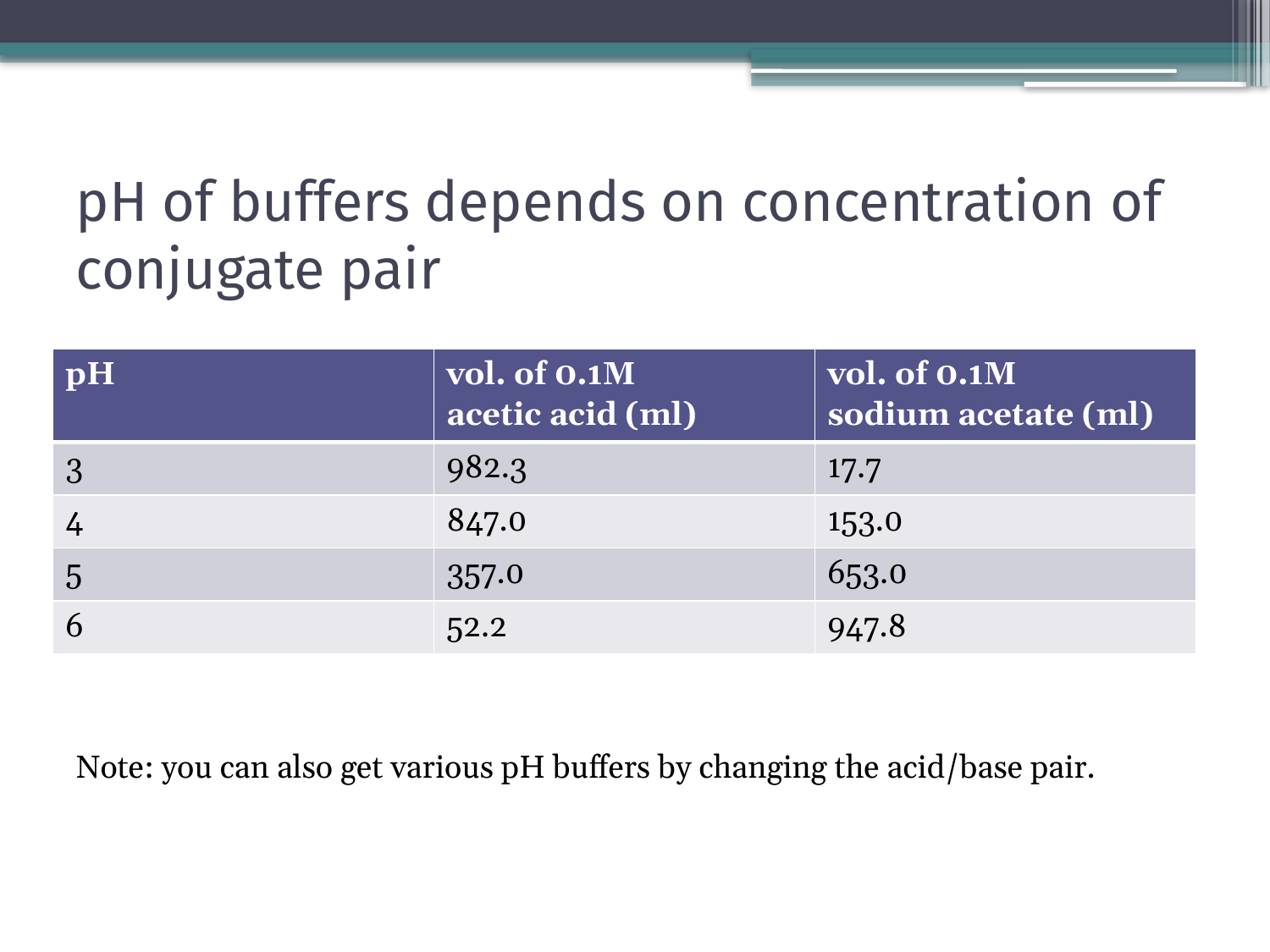

# pH of buffers depends on concentration of conjugate pair
| pH | vol. of 0.1M acetic acid (ml) | vol. of 0.1M sodium acetate (ml) |
| --- | --- | --- |
| 3 | 982.3 | 17.7 |
| 4 | 847.0 | 153.0 |
| 5 | 357.0 | 653.0 |
| 6 | 52.2 | 947.8 |
Note: you can also get various pH buffers by changing the acid/base pair.